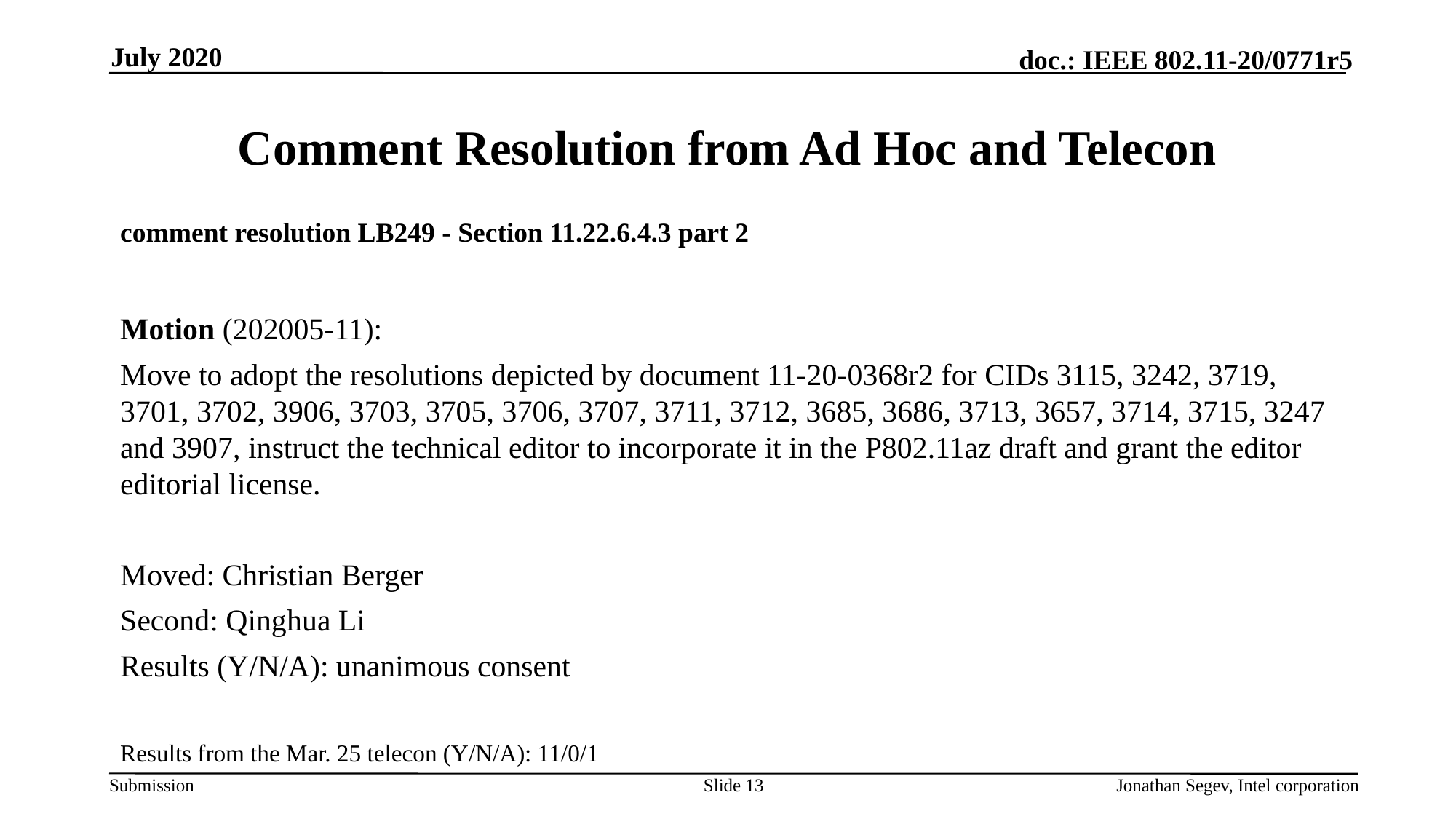

July 2020
# Comment Resolution from Ad Hoc and Telecon
comment resolution LB249 - Section 11.22.6.4.3 part 2

Motion (202005-11):
Move to adopt the resolutions depicted by document 11-20-0368r2 for CIDs 3115, 3242, 3719, 3701, 3702, 3906, 3703, 3705, 3706, 3707, 3711, 3712, 3685, 3686, 3713, 3657, 3714, 3715, 3247 and 3907, instruct the technical editor to incorporate it in the P802.11az draft and grant the editor editorial license.

Moved: Christian Berger
Second: Qinghua Li
Results (Y/N/A): unanimous consent

Results from the Mar. 25 telecon (Y/N/A): 11/0/1

Slide 13
Jonathan Segev, Intel corporation